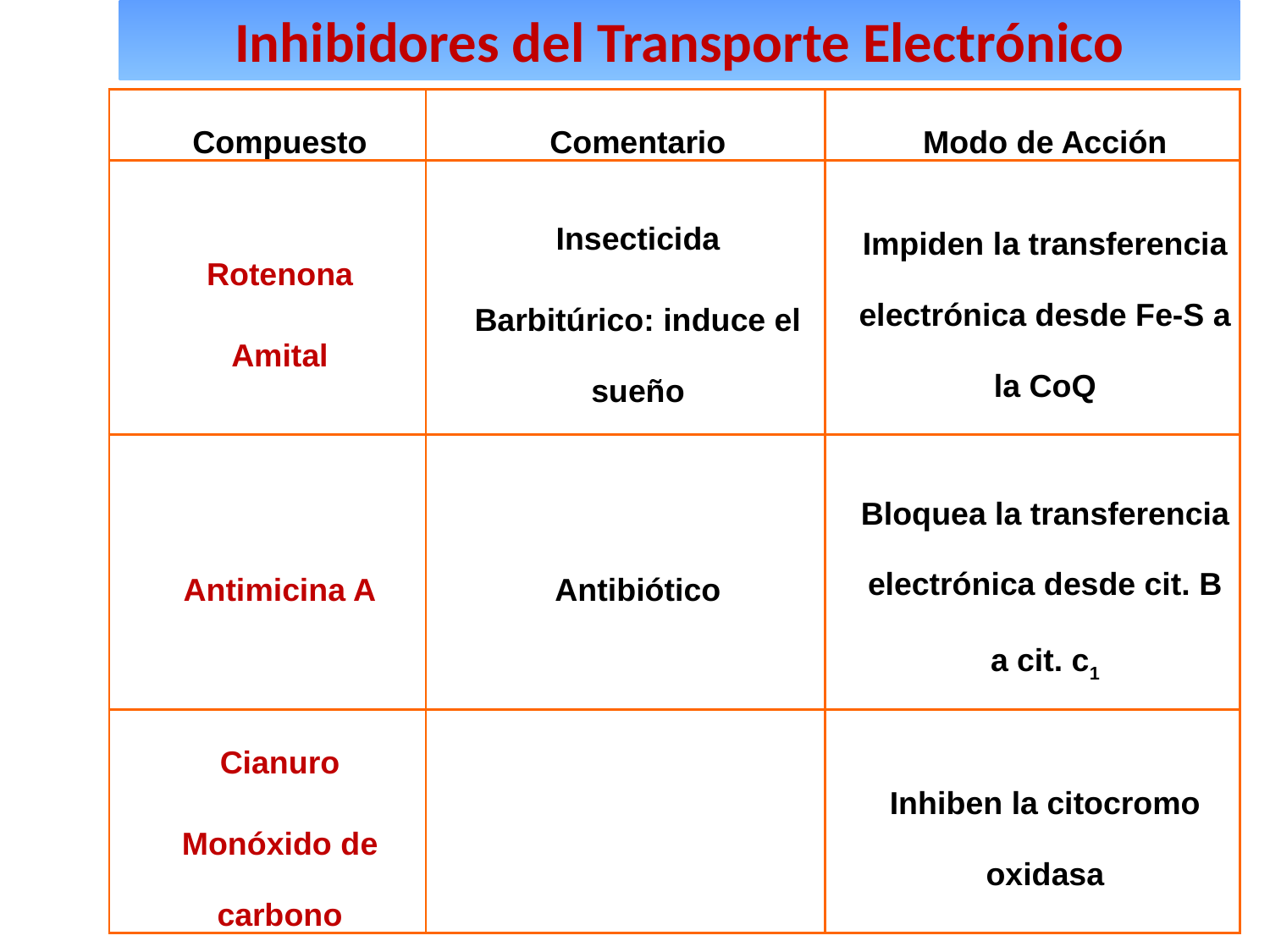

Inhibidores del Transporte Electrónico
| Compuesto | Comentario | Modo de Acción |
| --- | --- | --- |
| Rotenona Amital | Insecticida Barbitúrico: induce el sueño | Impiden la transferencia electrónica desde Fe-S a la CoQ |
| Antimicina A | Antibiótico | Bloquea la transferencia electrónica desde cit. B a cit. c1 |
| Cianuro Monóxido de carbono |  | Inhiben la citocromo oxidasa |